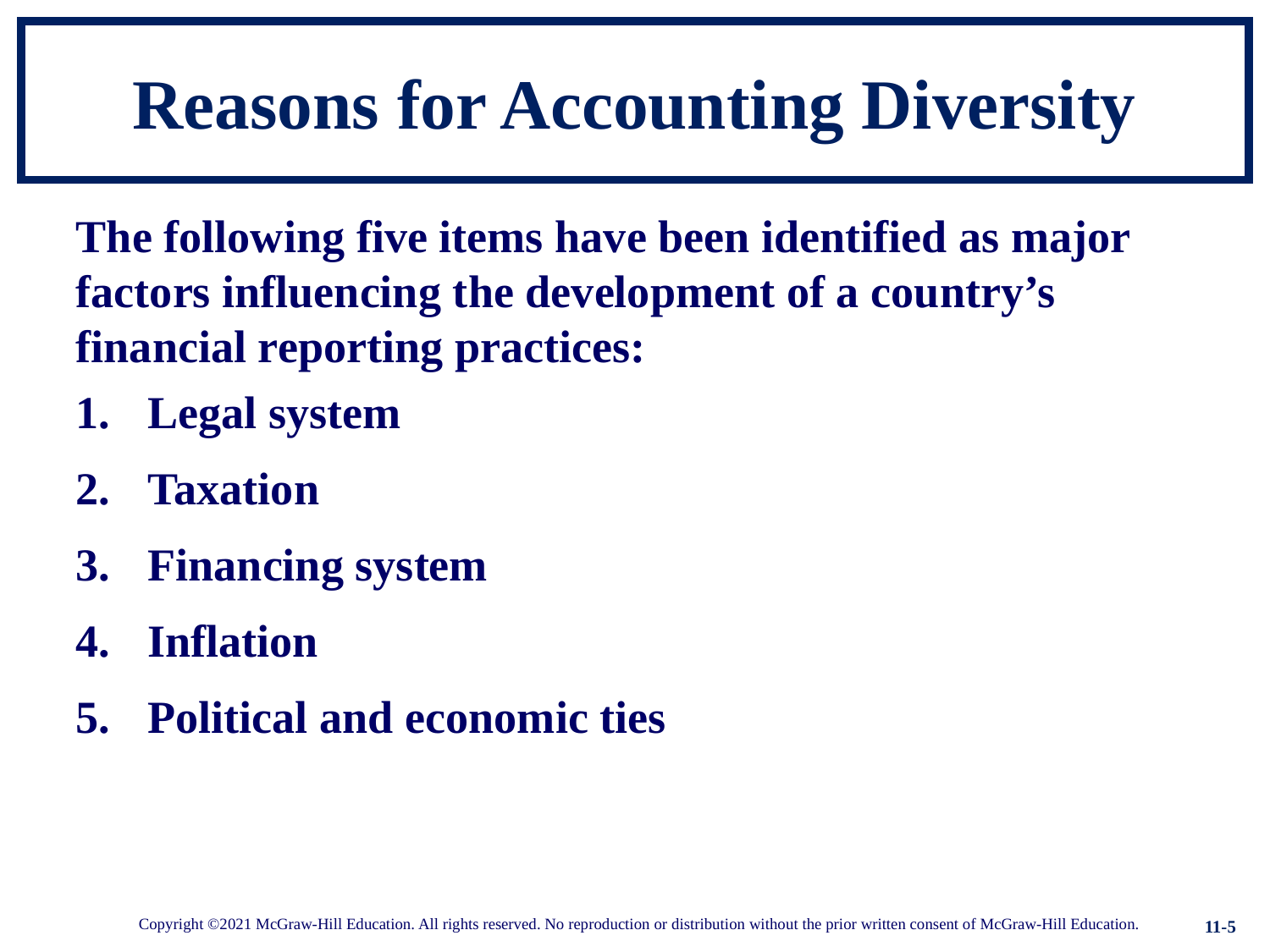

# Reasons for Accounting Diversity
The following five items have been identified as major factors influencing the development of a country’s financial reporting practices:
Legal system
Taxation
Financing system
Inflation
Political and economic ties
11-5
Copyright ©2021 McGraw-Hill Education. All rights reserved. No reproduction or distribution without the prior written consent of McGraw-Hill Education.